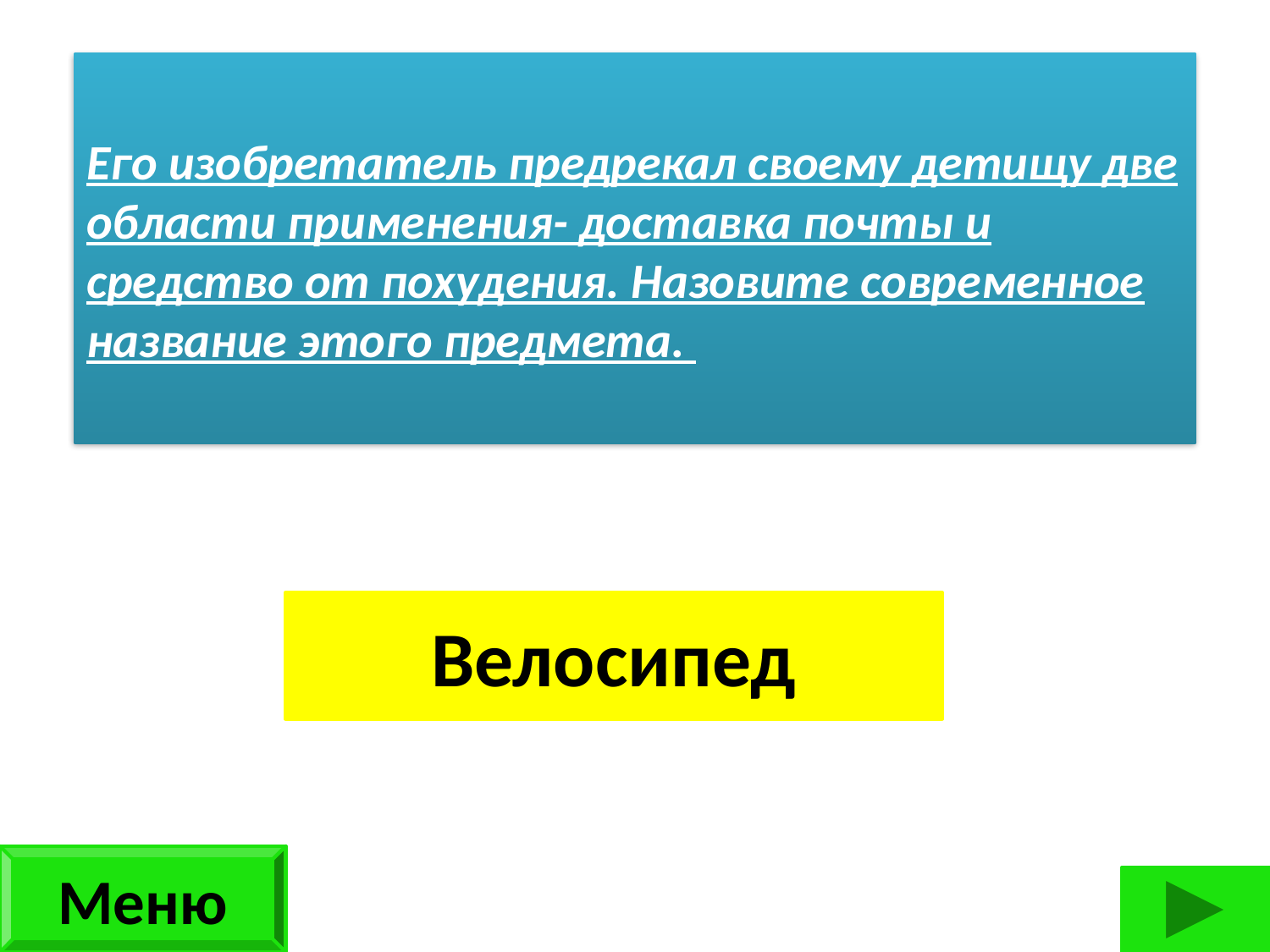

Его изобретатель предрекал своему детищу две области применения- доставка почты и средство от похудения. Назовите современное название этого предмета.

Велосипед
Меню